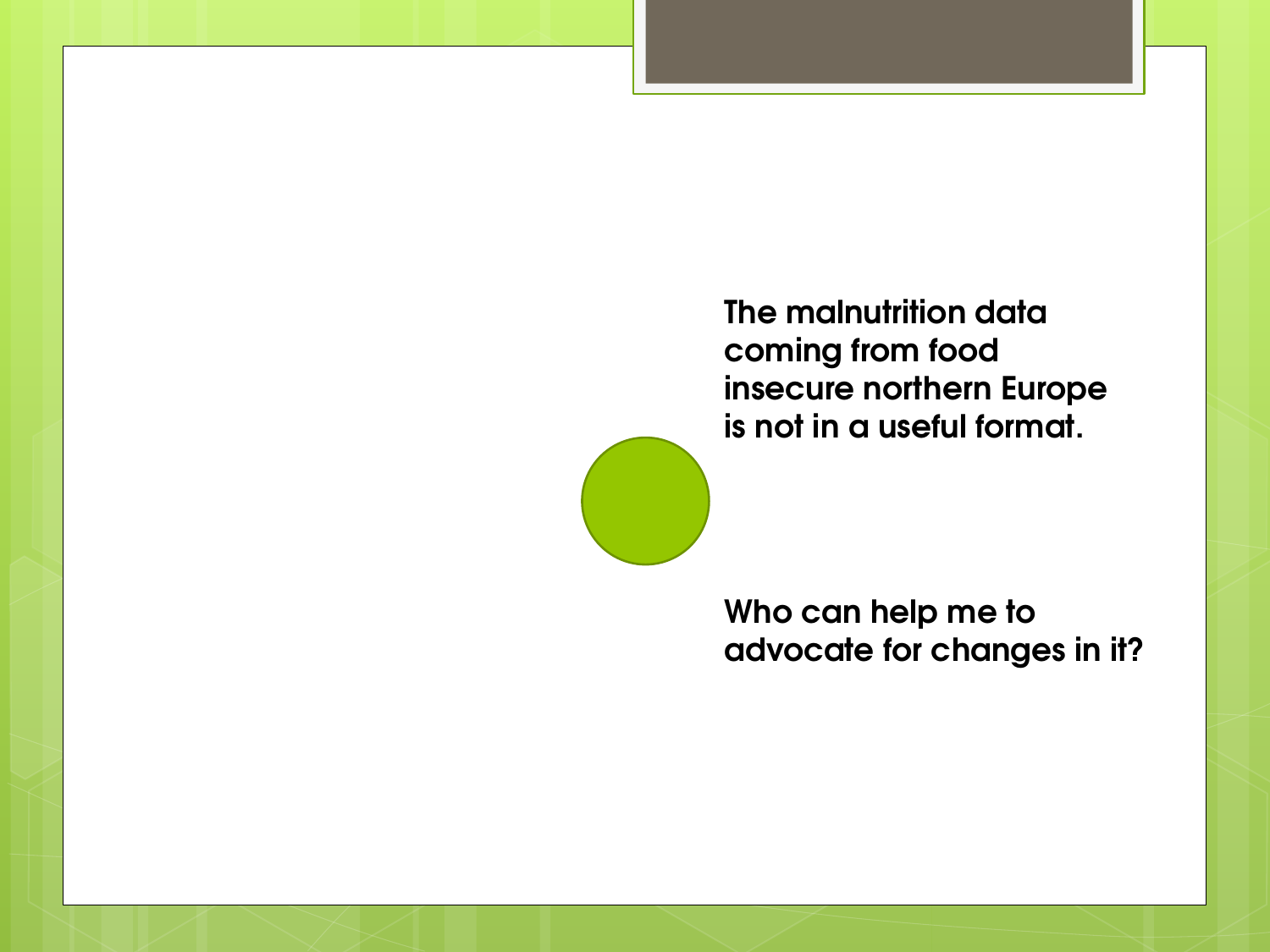

The malnutrition data coming from food insecure northern Europe is not in a useful format.

Who can help me to advocate for changes in it?